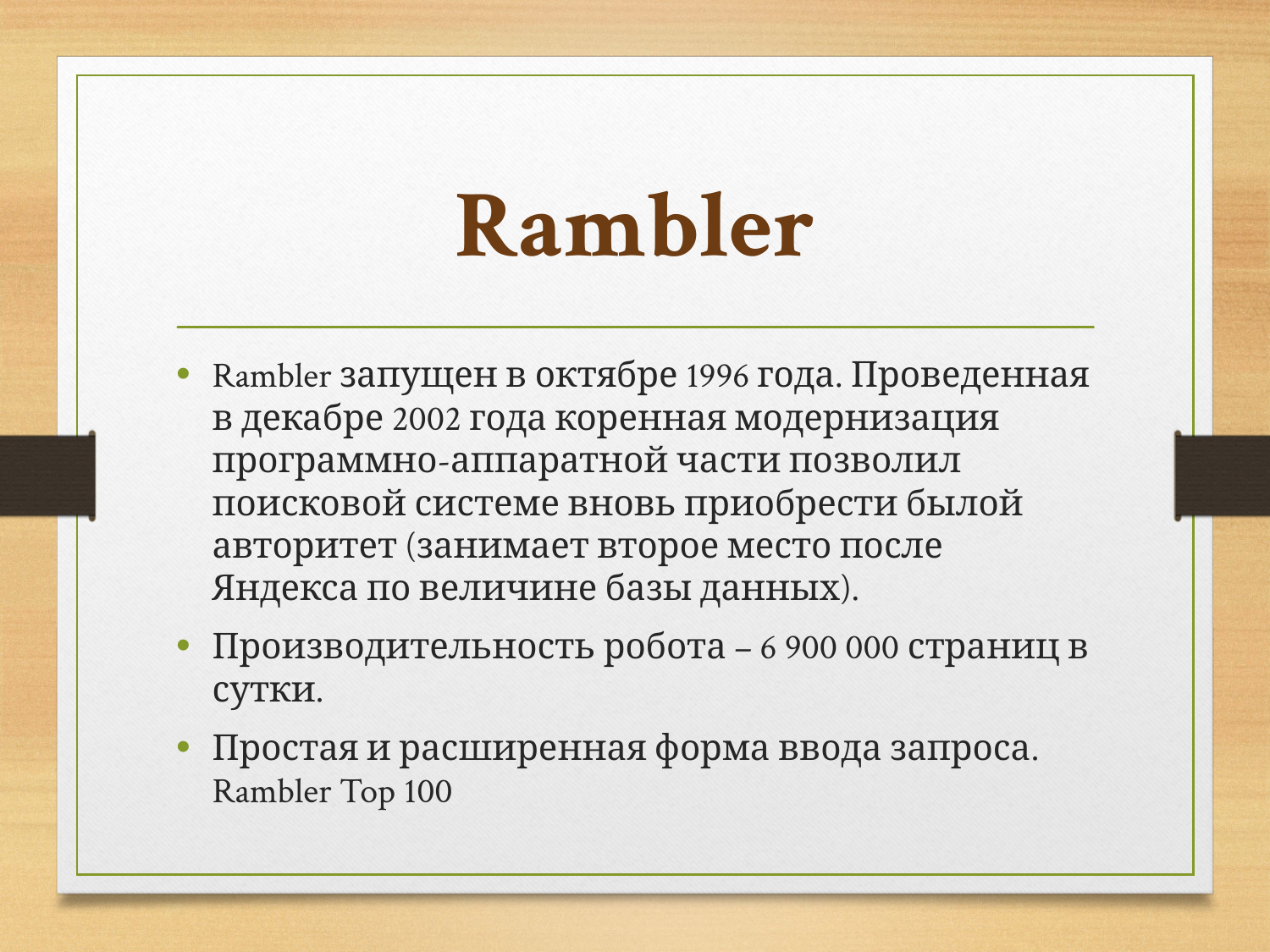

# Rambler
Rambler запущен в октябре 1996 года. Проведенная в декабре 2002 года коренная модернизация программно-аппаратной части позволил поисковой системе вновь приобрести былой авторитет (занимает второе место после Яндекса по величине базы данных).
Производительность робота – 6 900 000 страниц в сутки.
Простая и расширенная форма ввода запроса. Rambler Top 100